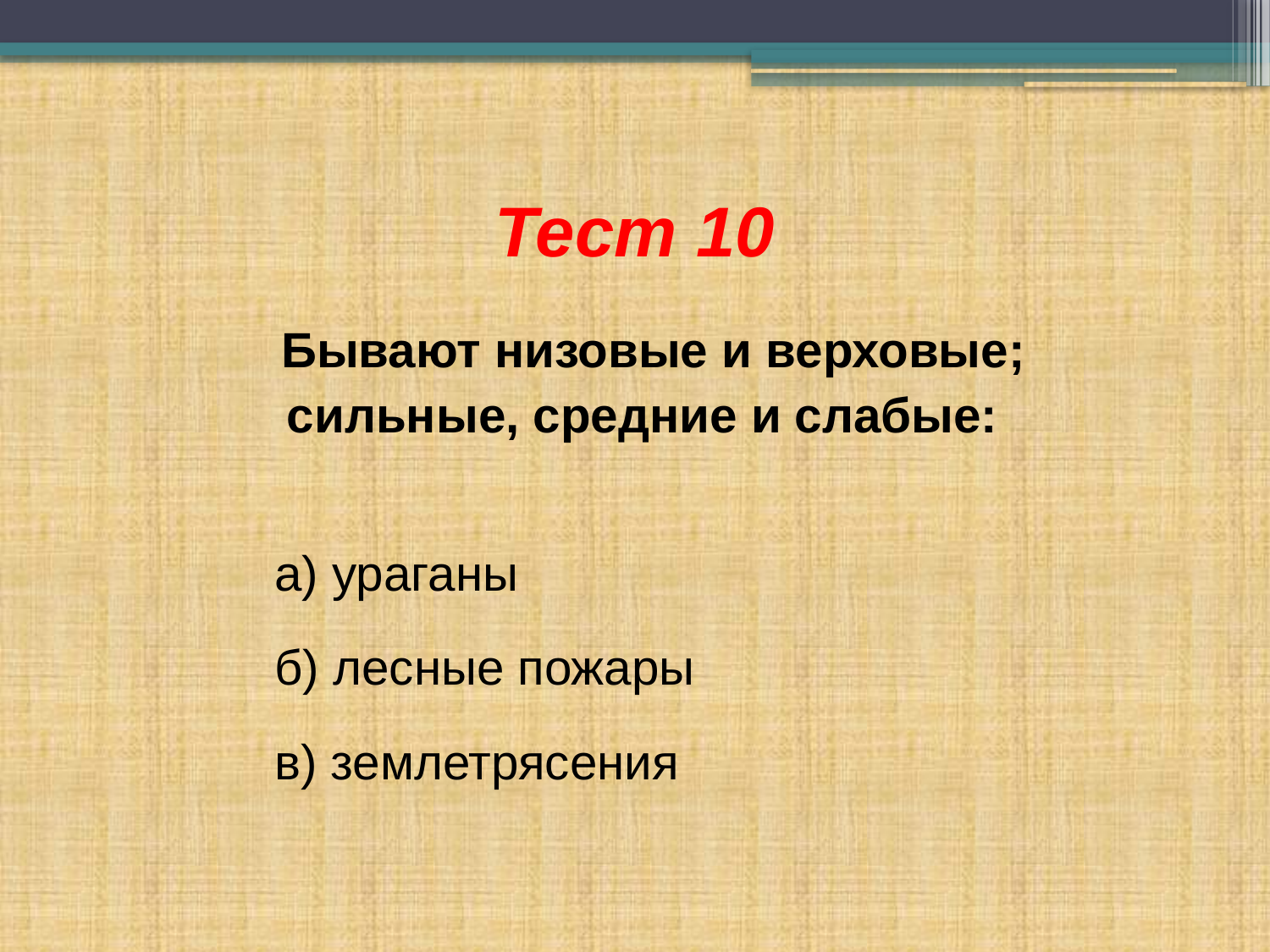

# Тест 10
	Бывают низовые и верховые;
сильные, средние и слабые:

а) ураганы
б) лесные пожары
в) землетрясения